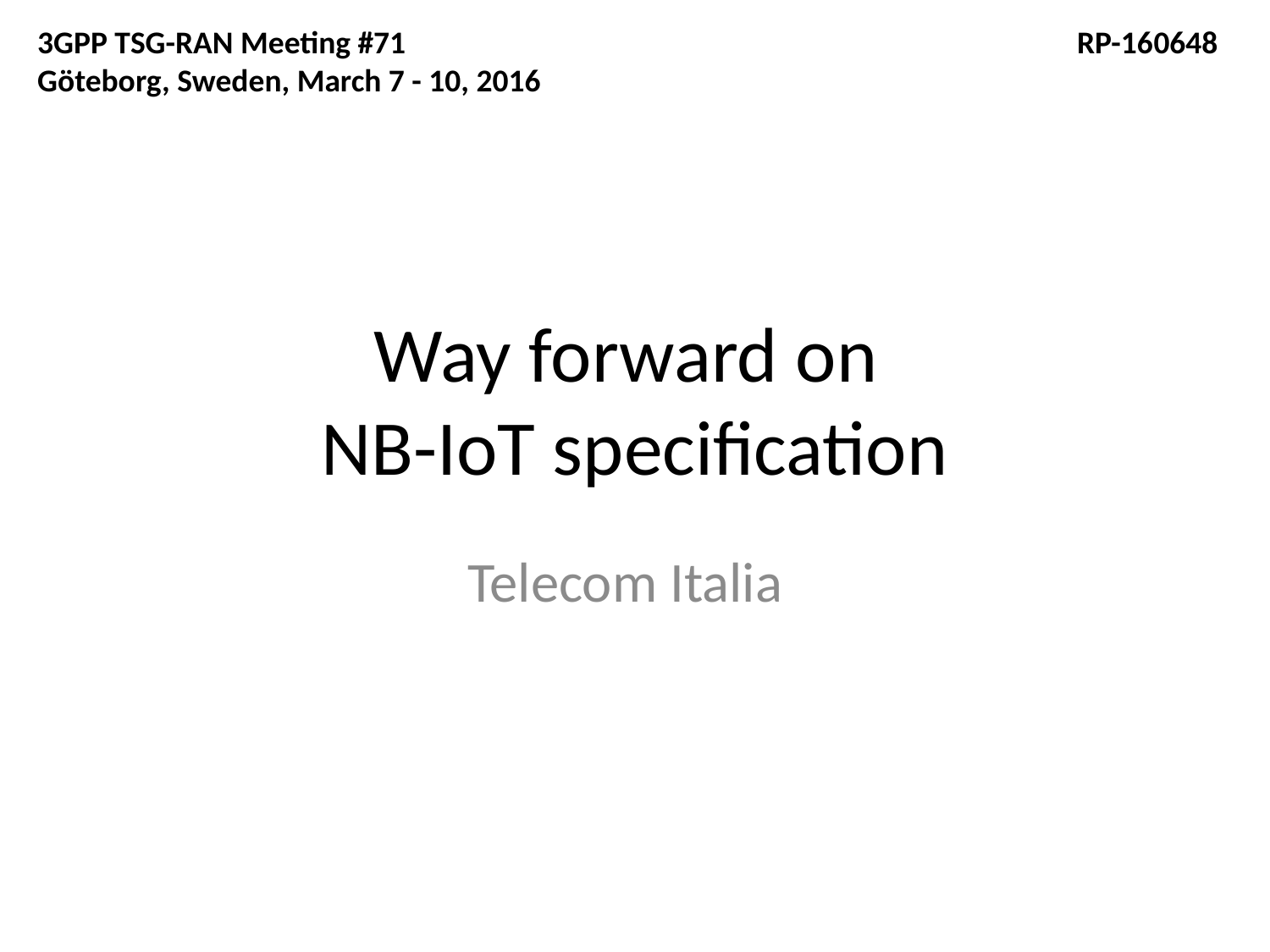

3GPP TSG-RAN Meeting #71          				                     RP-160648
Göteborg, Sweden, March 7 - 10, 2016
# Way forward on NB-IoT specification
Telecom Italia